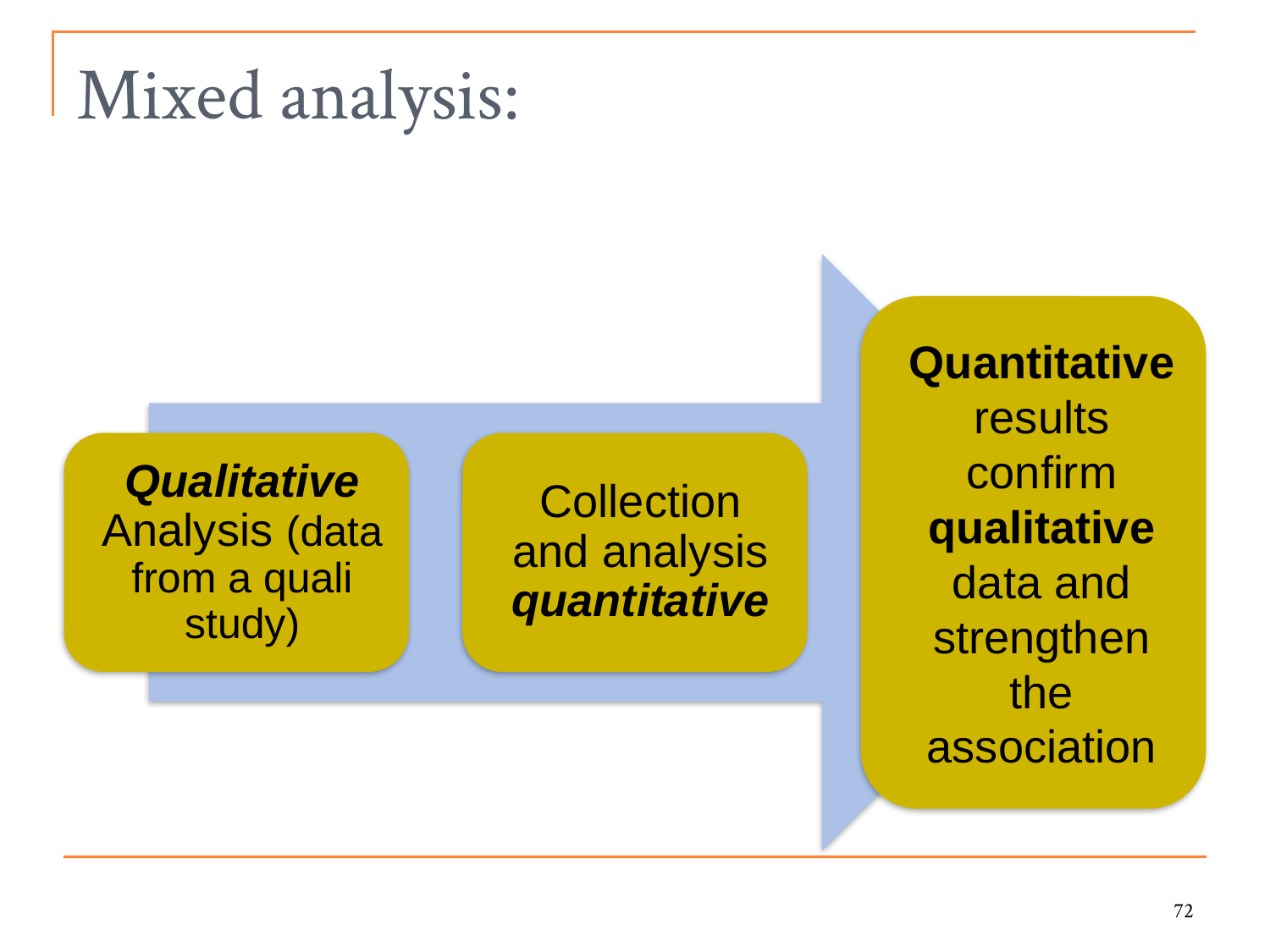

# Mixed analysis:
Qualitative Analysis (data from a quali study)
Collection and analysis quantitative
Quantitative results confirm qualitative data and strengthen the association
72